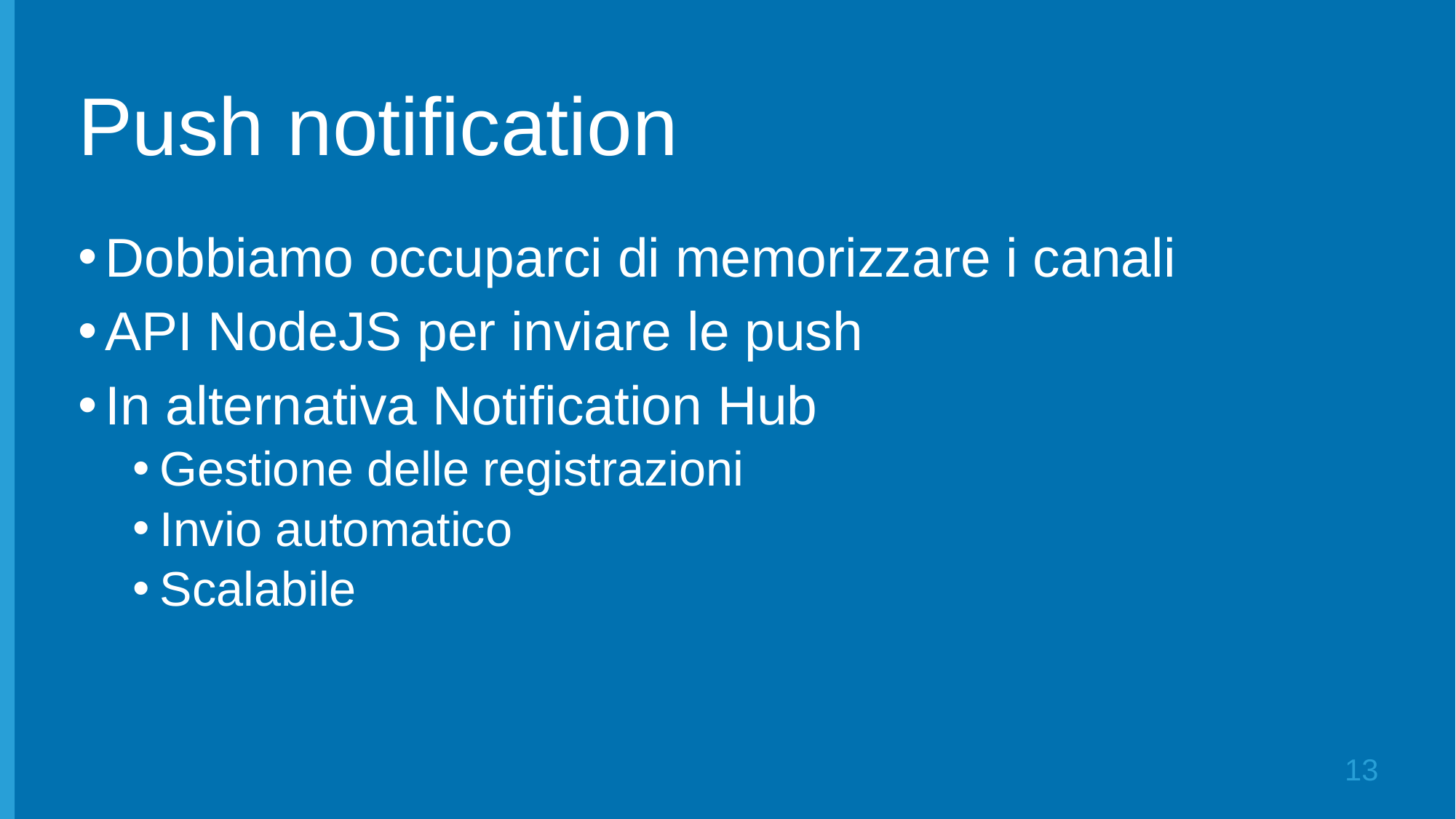

# Push notification
Dobbiamo occuparci di memorizzare i canali
API NodeJS per inviare le push
In alternativa Notification Hub
Gestione delle registrazioni
Invio automatico
Scalabile
13